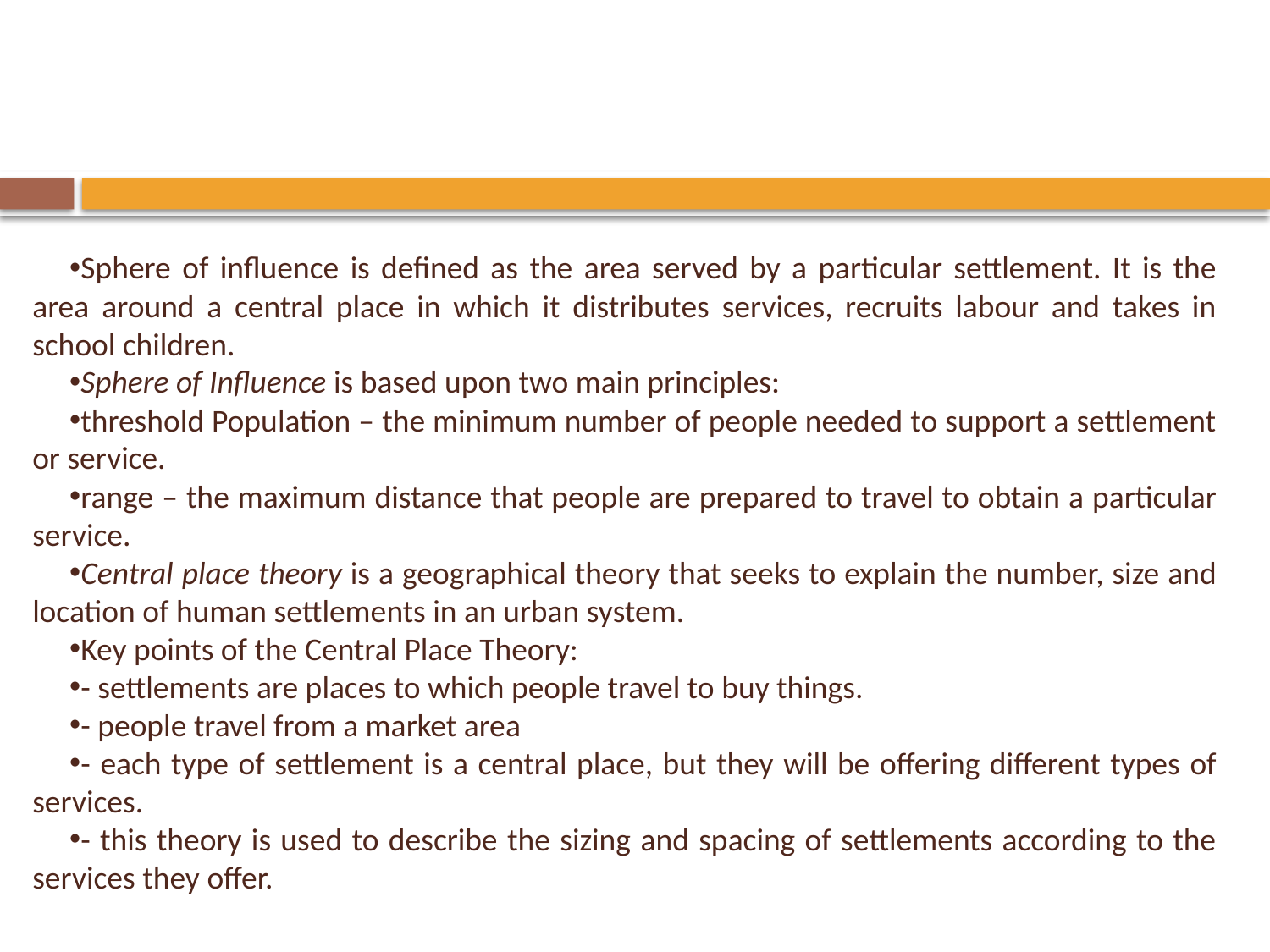

Sphere of influence is defined as the area served by a particular settlement. It is the area around a central place in which it distributes services, recruits labour and takes in school children.
Sphere of Influence is based upon two main principles:
threshold Population – the minimum number of people needed to support a settlement or service.
range – the maximum distance that people are prepared to travel to obtain a particular service.
Central place theory is a geographical theory that seeks to explain the number, size and location of human settlements in an urban system.
Key points of the Central Place Theory:
- settlements are places to which people travel to buy things.
- people travel from a market area
- each type of settlement is a central place, but they will be offering different types of services.
- this theory is used to describe the sizing and spacing of settlements according to the services they offer.